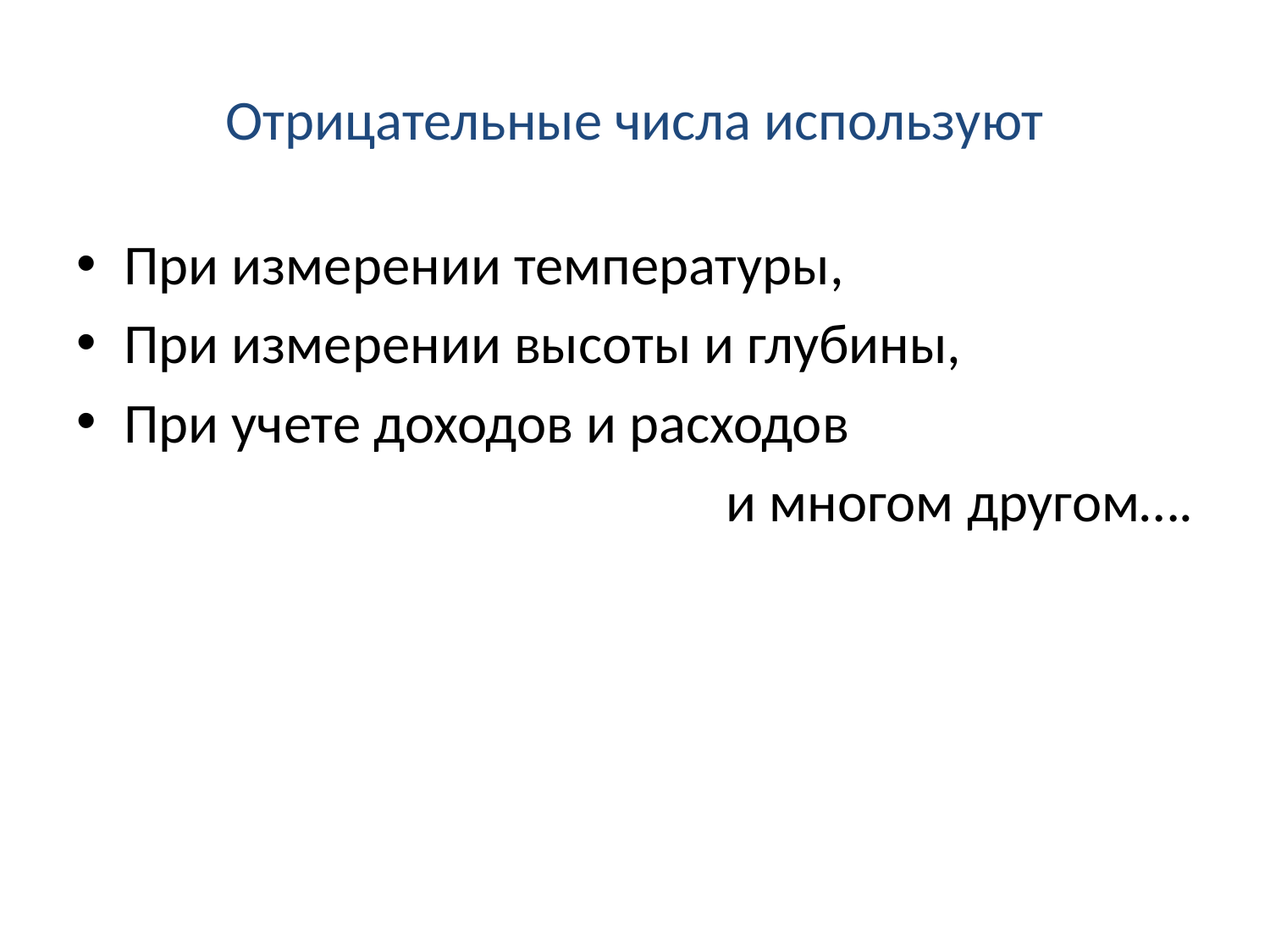

# Отрицательные числа используют
При измерении температуры,
При измерении высоты и глубины,
При учете доходов и расходов
 и многом другом….